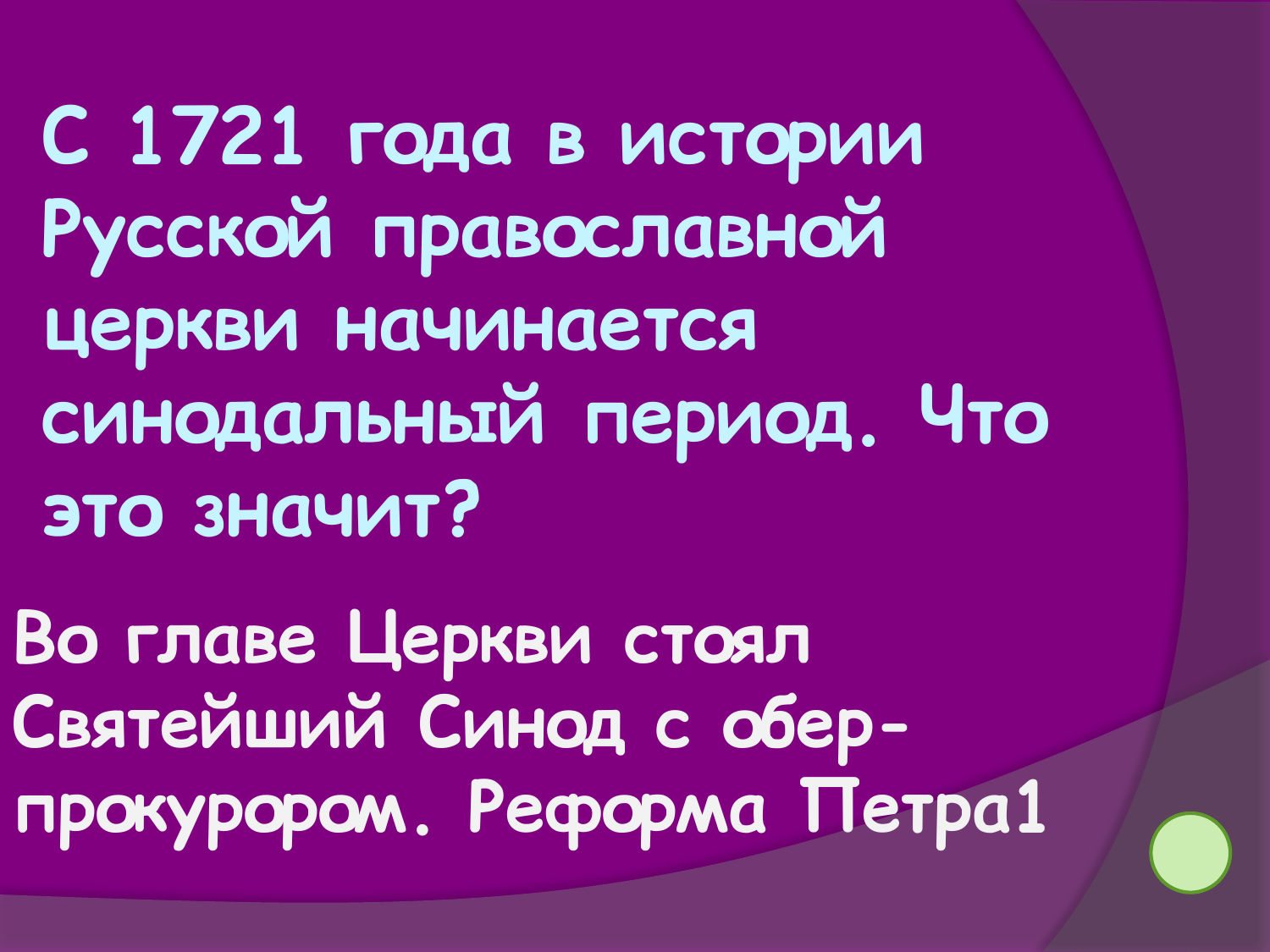

С 1721 года в истории Русской православной церкви начинается синодальный период. Что это значит?
Во главе Церкви стоял Святейший Синод с обер-прокурором. Реформа Петра1